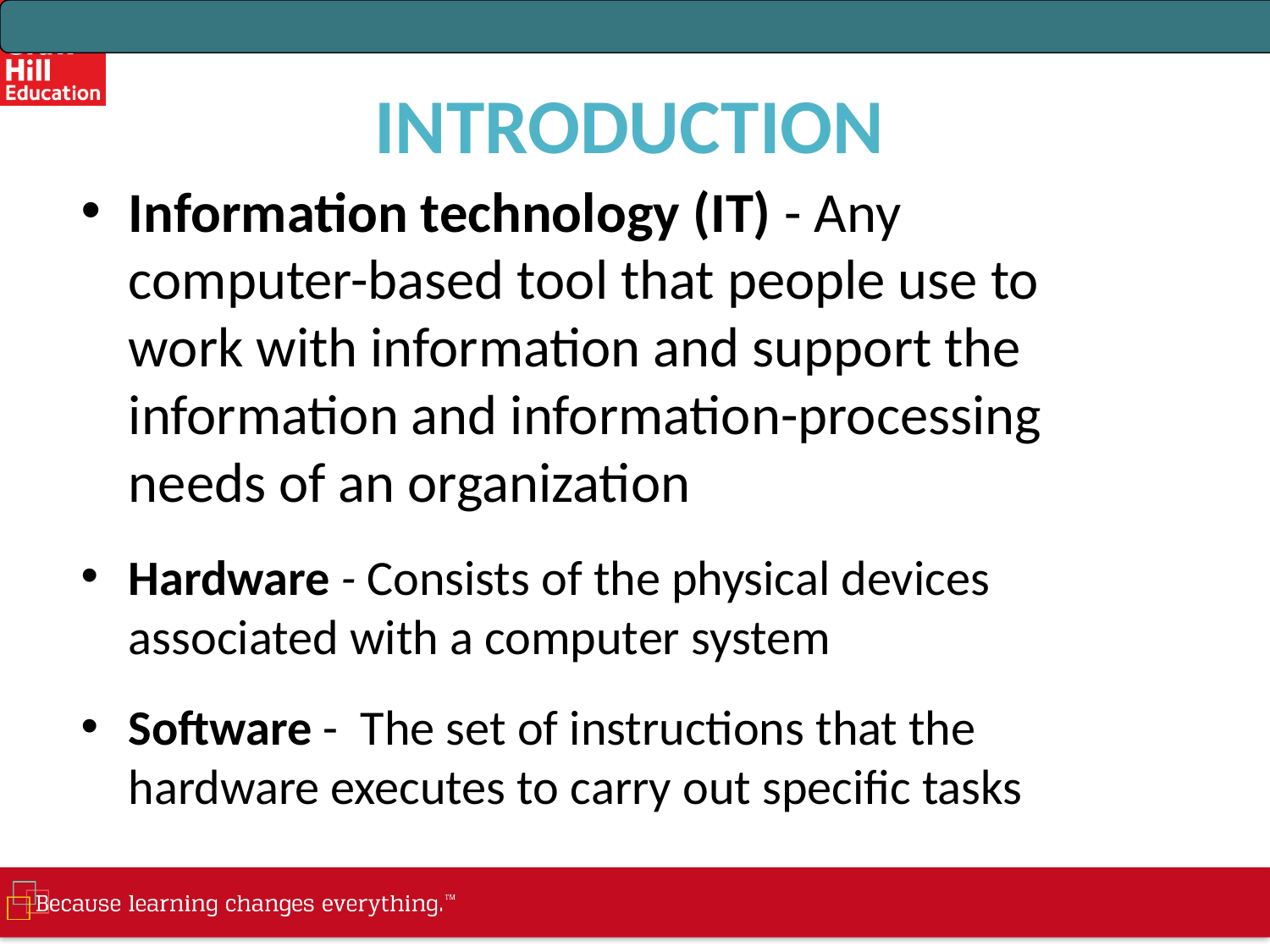

# INTRODUCTION
Information technology (IT) - Any computer-based tool that people use to work with information and support the information and information-processing needs of an organization
Hardware - Consists of the physical devices associated with a computer system
Software -  The set of instructions that the hardware executes to carry out specific tasks